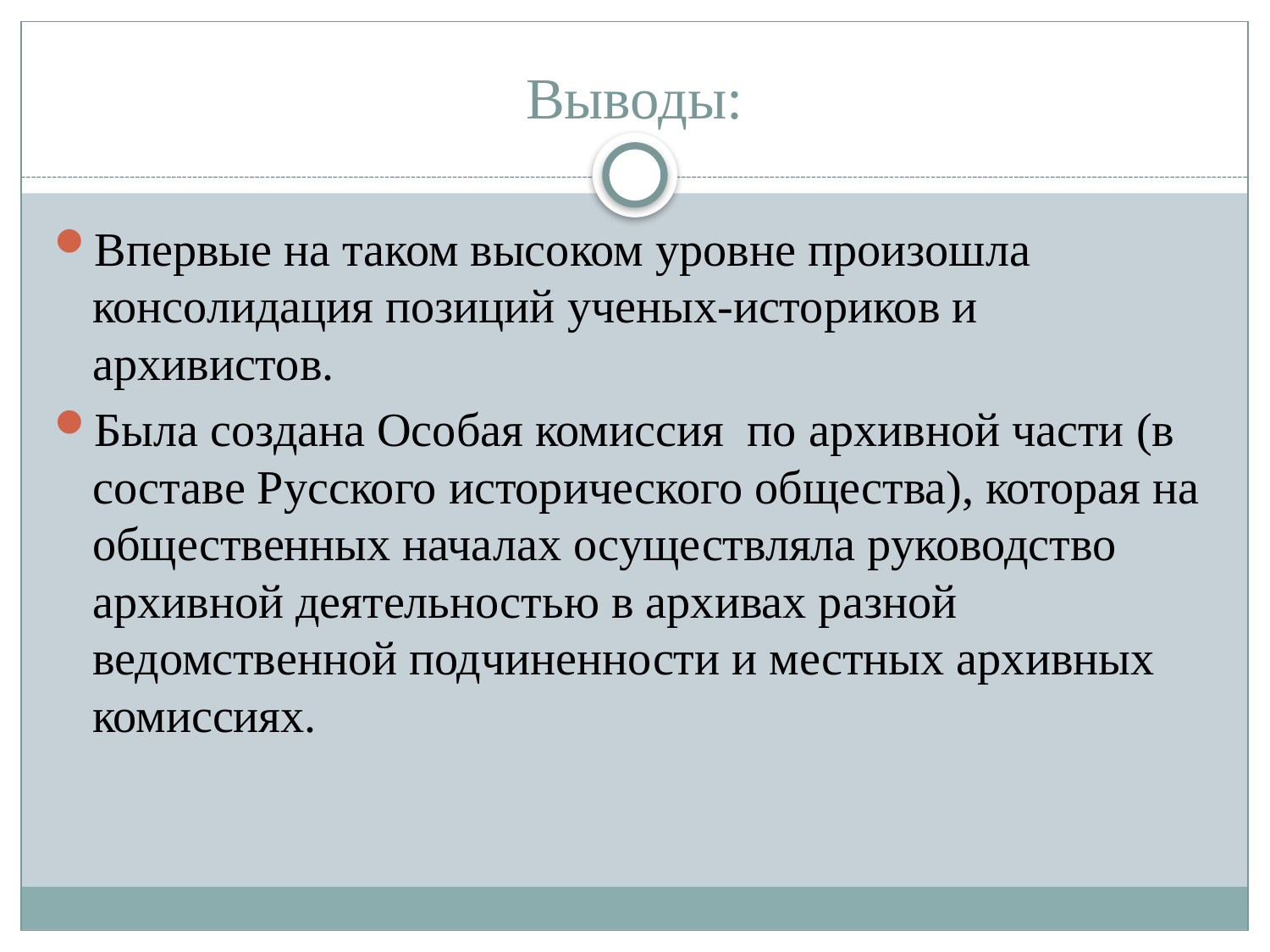

# Выводы:
Впервые на таком высоком уровне произошла консолидация позиций ученых-историков и архивистов.
Была создана Особая комиссия  по архивной части (в составе Русского исторического общества), которая на общественных началах осуществляла руководство архивной деятельностью в архивах разной ведомственной подчиненности и местных архивных комиссиях.